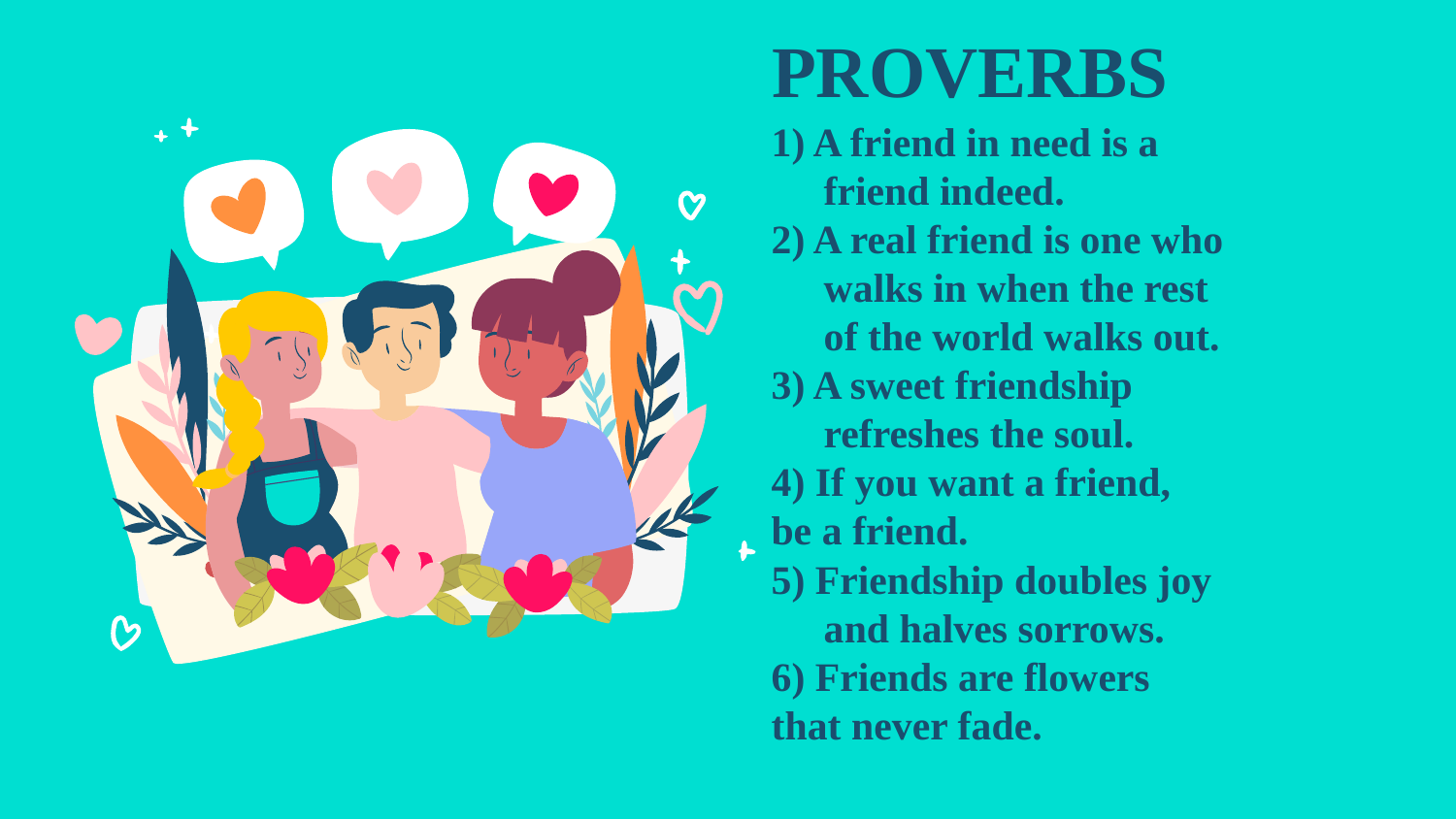

# PROVERBS

1) A friend in need is a friend indeed.
2) A real friend is one who walks in when the rest of the world walks out.
3) A sweet friendship refreshes the soul.
4) If you want a friend,
be a friend.
5) Friendship doubles joy and halves sorrows.
6) Friends are flowers
that never fade.